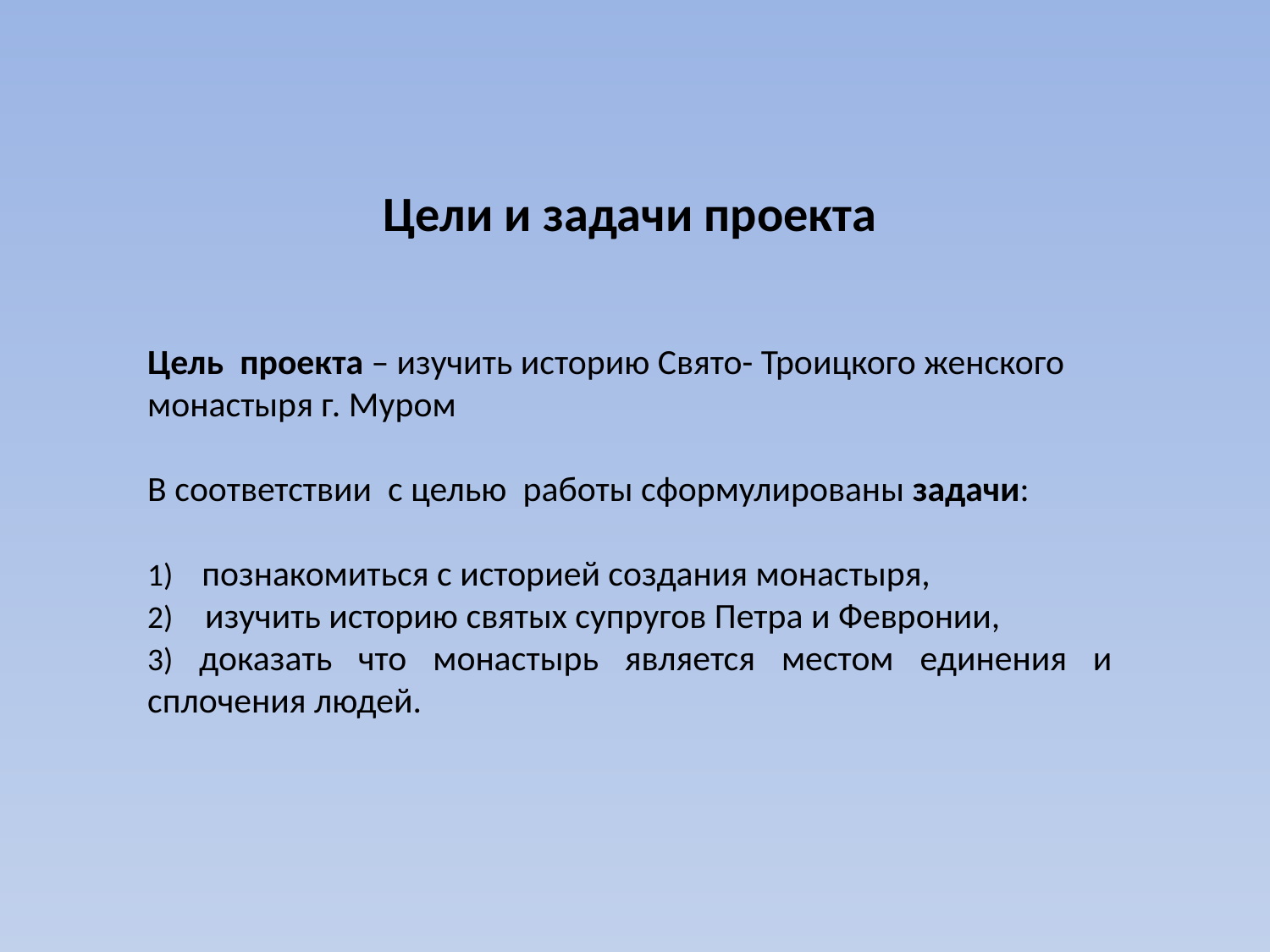

Цели и задачи проекта

Цель  проекта – изучить историю Свято- Троицкого женского монастыря г. Муром

В соответствии  с целью  работы сформулированы задачи:

1)    познакомиться с историей создания монастыря,
2)    изучить историю святых супругов Петра и Февронии,
3) доказать что монастырь является местом единения и сплочения людей.